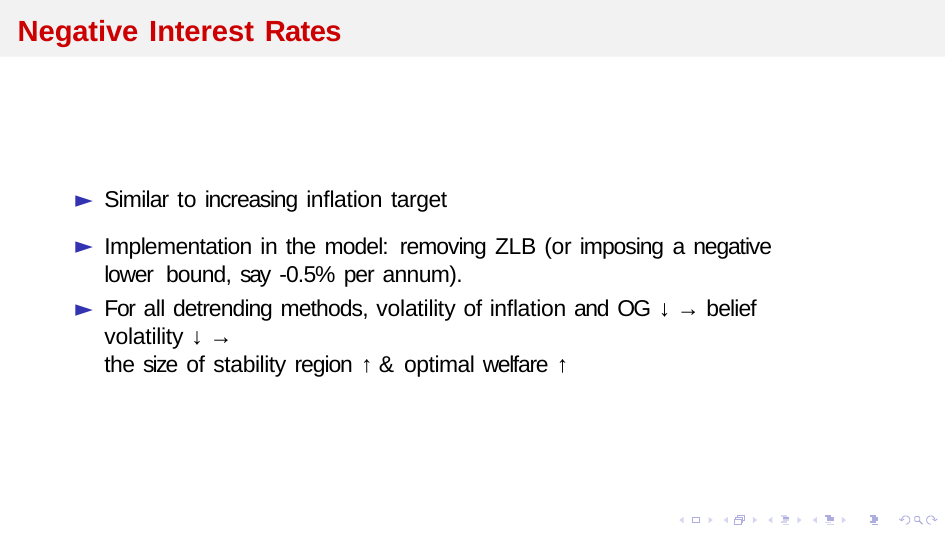

# Negative Interest Rates
Similar to increasing inflation target
Implementation in the model:  removing ZLB (or imposing a negative lower  bound, say -0.5% per annum).
For all detrending methods, volatility of inflation and OG ↓ → belief volatility ↓ →
the size of stability region ↑ & optimal welfare ↑